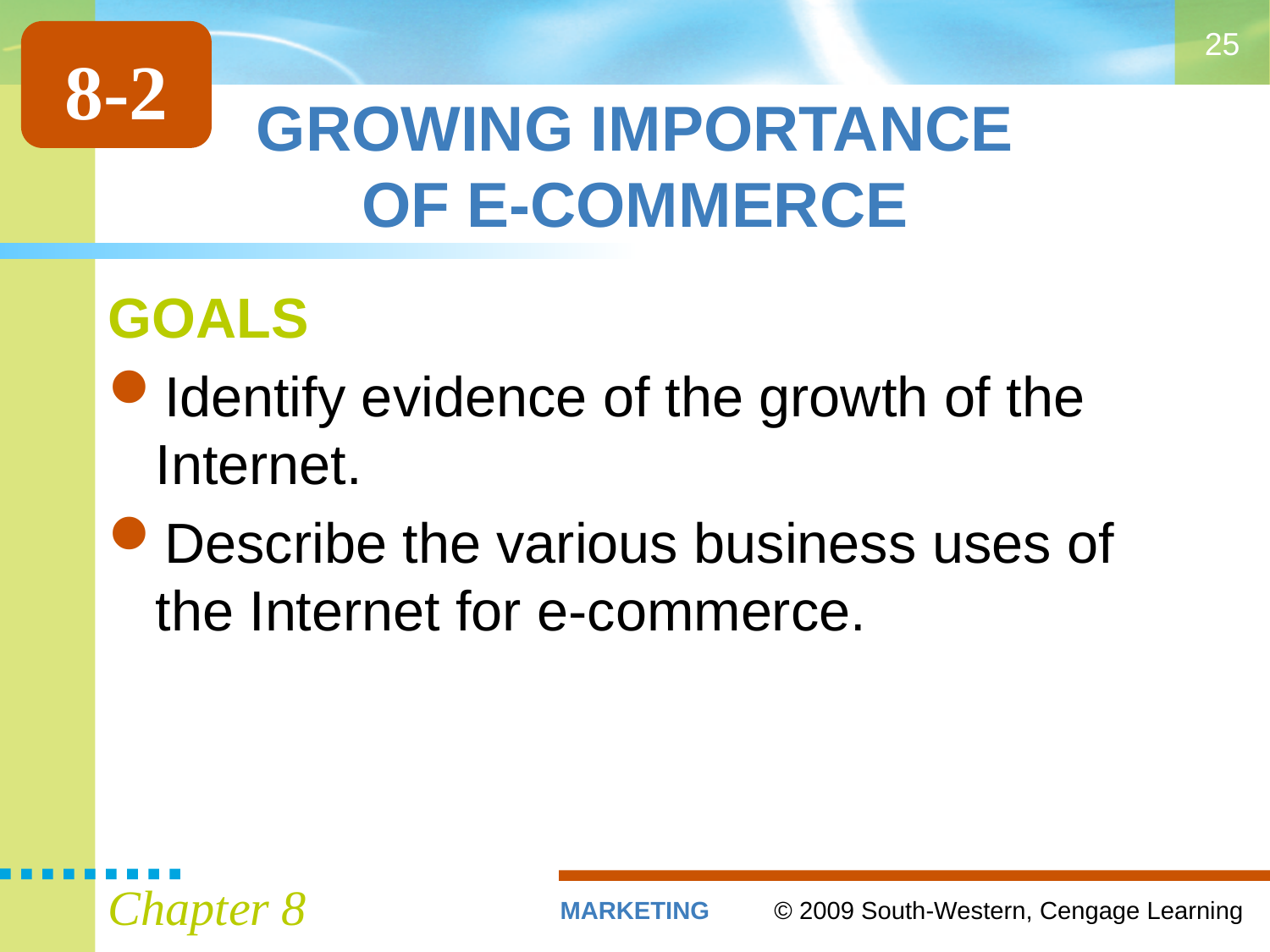

25
8-2
# GROWING IMPORTANCE OF E-COMMERCE
GOALS
Identify evidence of the growth of the Internet.
Describe the various business uses of the Internet for e-commerce.
Chapter 8